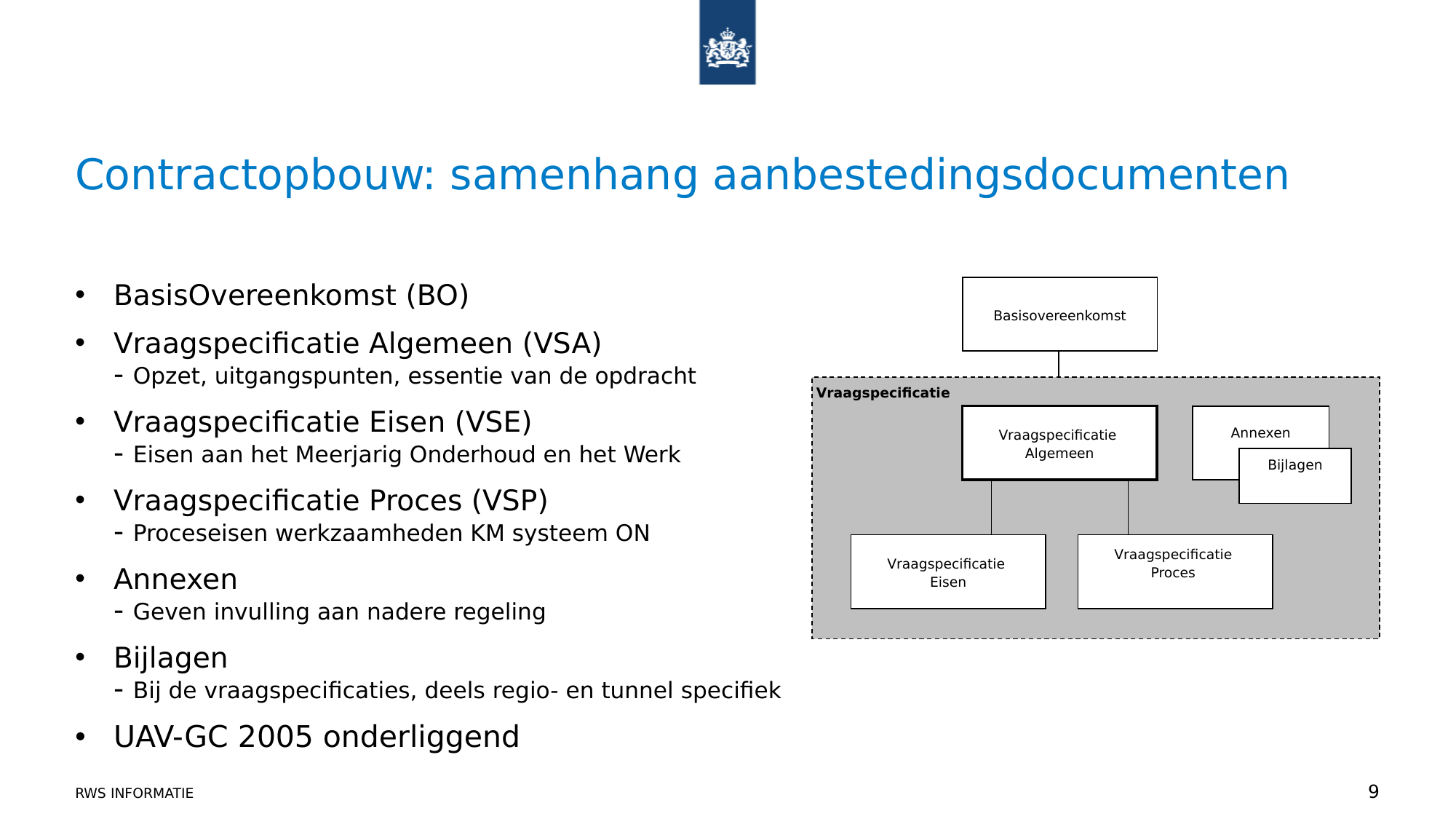

# Contractopbouw: samenhang aanbestedingsdocumenten
Basisovereenkomst

Vraagspecificatie
Vraagspecificatie
Algemeen
Annexen

Vraagspecificatie
Eisen
Vraagspecificatie
Proces

BasisOvereenkomst (BO)
Vraagspecificatie Algemeen (VSA)
- Opzet, uitgangspunten, essentie van de opdracht
Vraagspecificatie Eisen (VSE)
- Eisen aan het Meerjarig Onderhoud en het Werk
Vraagspecificatie Proces (VSP)
- Proceseisen werkzaamheden KM systeem ON
Annexen
- Geven invulling aan nadere regeling
Bijlagen
- Bij de vraagspecificaties, deels regio- en tunnel specifiek
UAV-GC 2005 onderliggend

Bijlagen
RWS Informatie
9